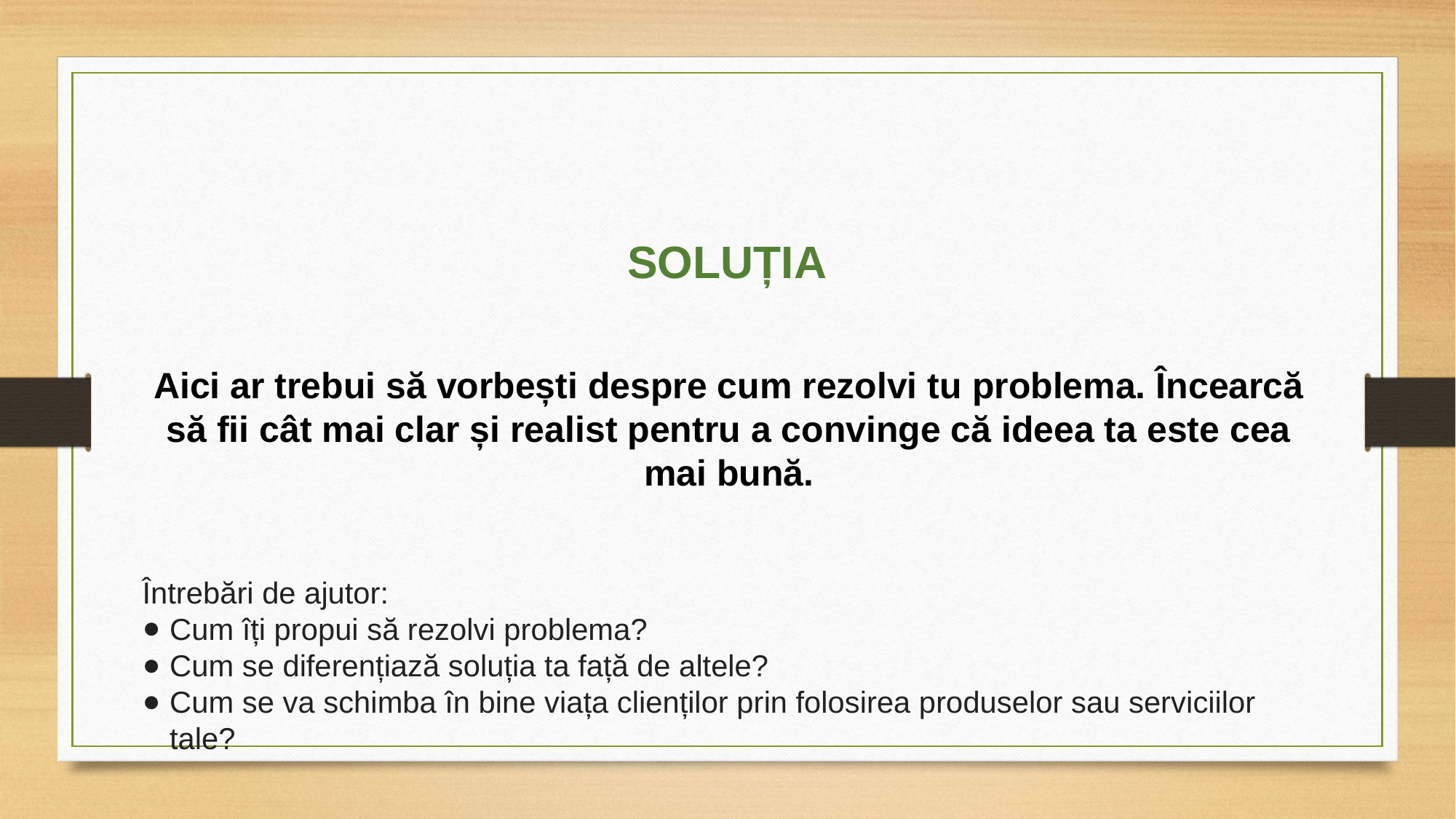

SOLUȚIA
Aici ar trebui să vorbești despre cum rezolvi tu problema. Încearcă să fii cât mai clar și realist pentru a convinge că ideea ta este cea mai bună.

Întrebări de ajutor:
Cum îți propui să rezolvi problema?
Cum se diferențiază soluția ta față de altele?
Cum se va schimba în bine viața clienților prin folosirea produselor sau serviciilor tale?